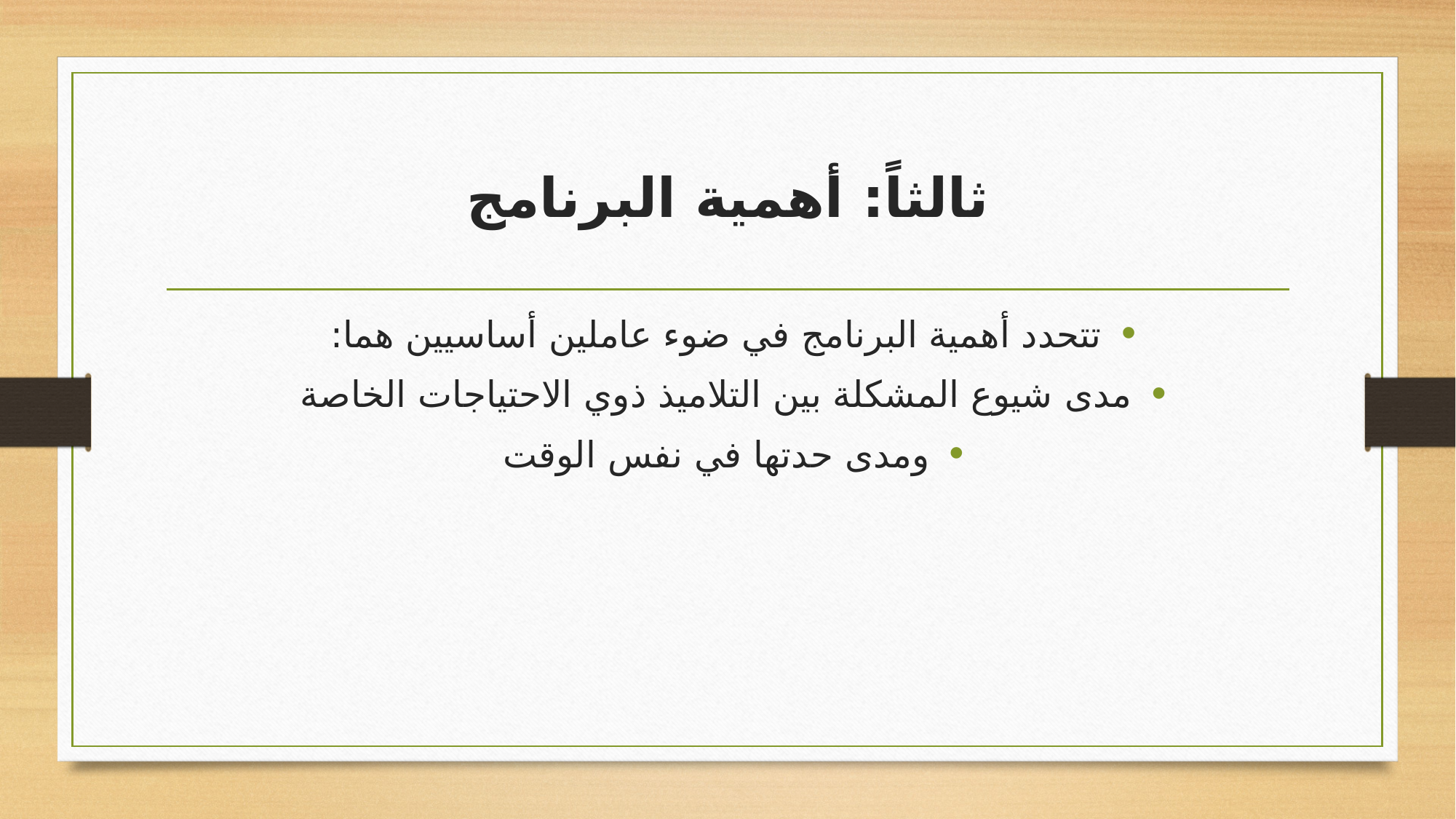

# ثالثاً: أهمية البرنامج
تتحدد أهمية البرنامج في ضوء عاملين أساسيين هما:
مدى شيوع المشكلة بين التلاميذ ذوي الاحتياجات الخاصة
ومدى حدتها في نفس الوقت